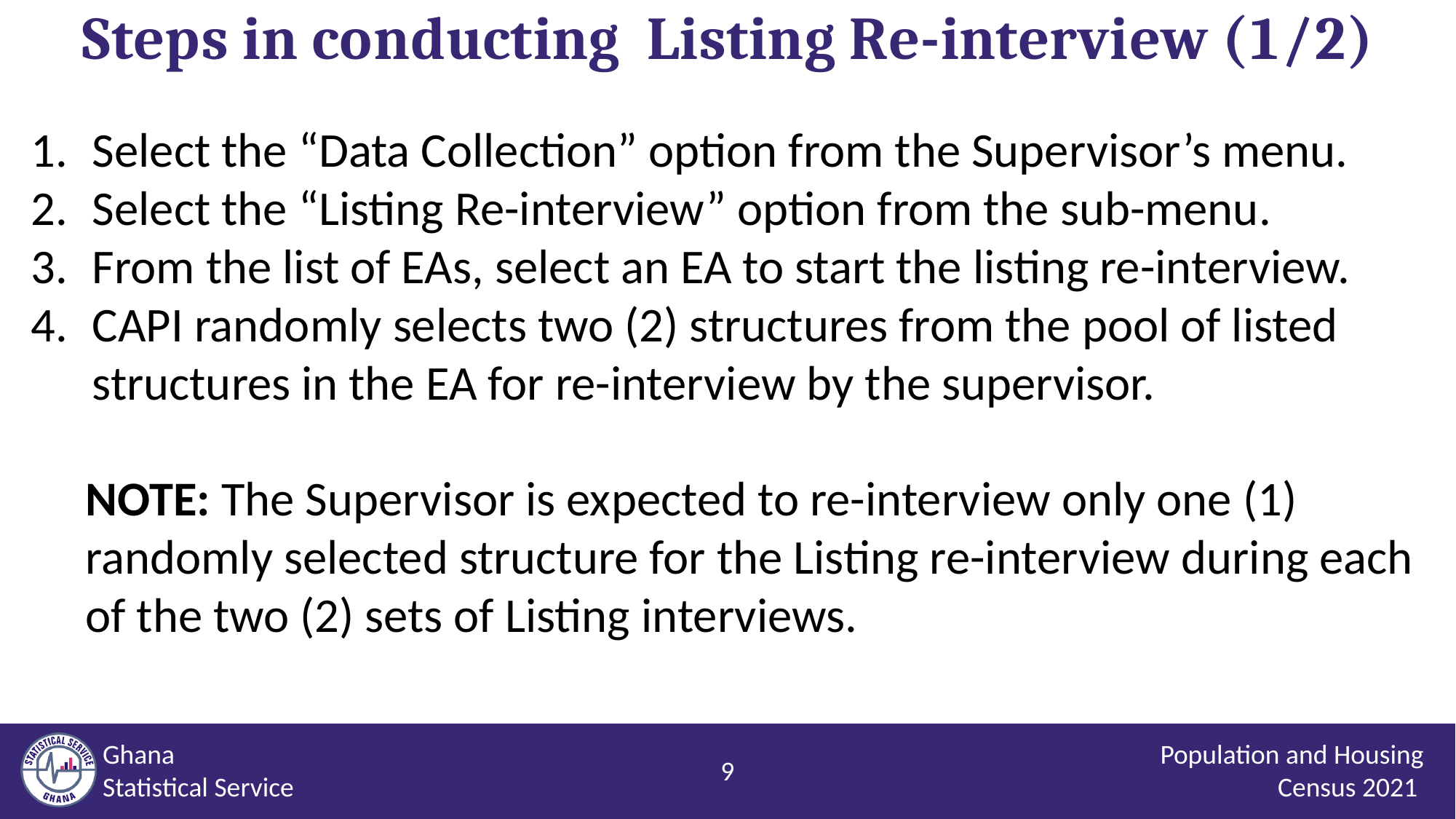

# Steps in conducting  Listing Re-interview (1/2)
Select the “Data Collection” option from the Supervisor’s menu.
Select the “Listing Re-interview” option from the sub-menu.
From the list of EAs, select an EA to start the listing re-interview.
CAPI randomly selects two (2) structures from the pool of listed structures in the EA for re-interview by the supervisor.

NOTE: The Supervisor is expected to re-interview only one (1) randomly selected structure for the Listing re-interview during each of the two (2) sets of Listing interviews.

9